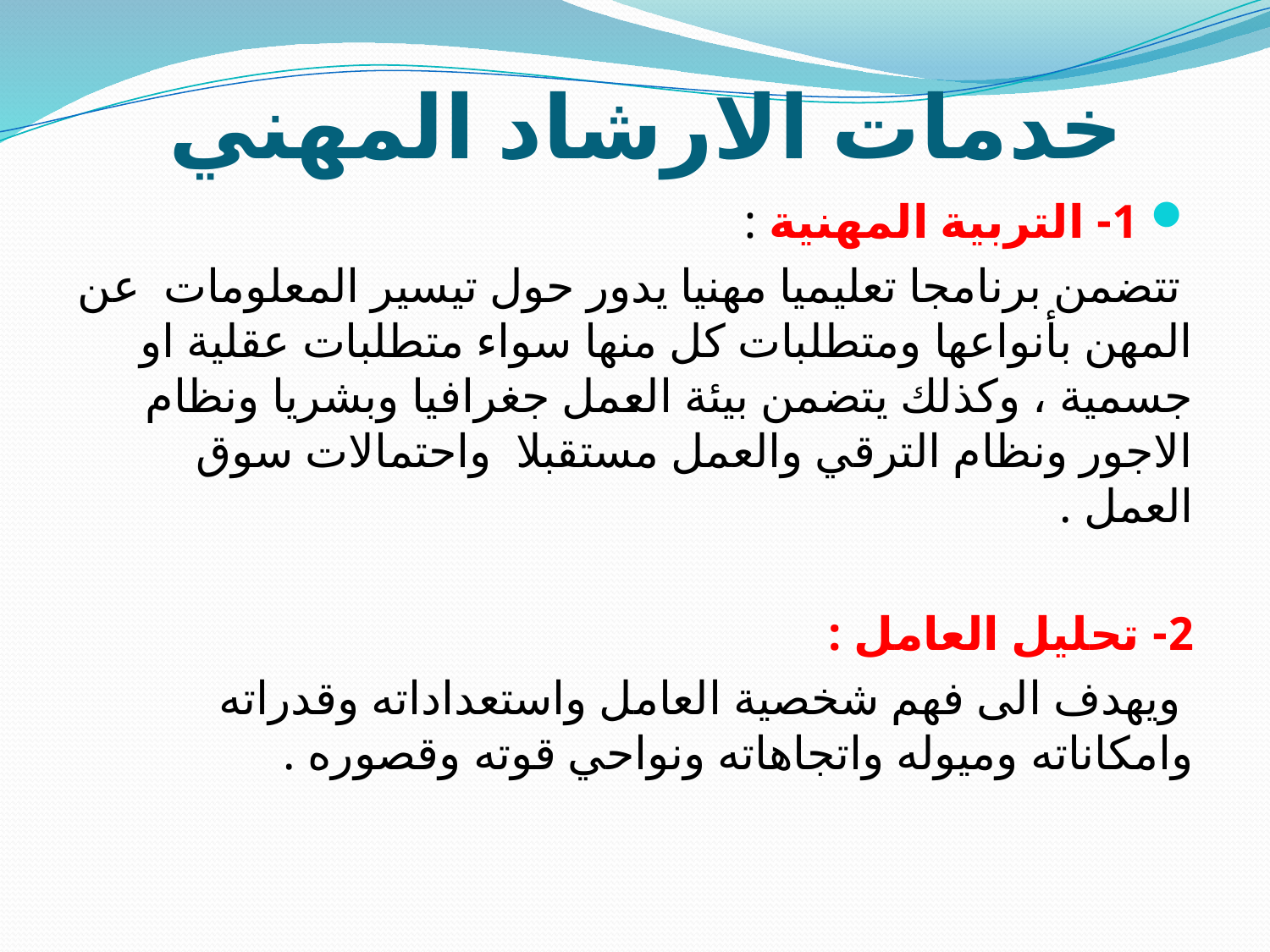

# خدمات الارشاد المهني
 1- التربية المهنية :
 تتضمن برنامجا تعليميا مهنيا يدور حول تيسير المعلومات  عن المهن بأنواعها ومتطلبات كل منها سواء متطلبات عقلية او جسمية ، وكذلك يتضمن بيئة العمل جغرافيا وبشريا ونظام الاجور ونظام الترقي والعمل مستقبلا  واحتمالات سوق العمل .

2- تحليل العامل :
 ويهدف الى فهم شخصية العامل واستعداداته وقدراته وامكاناته وميوله واتجاهاته ونواحي قوته وقصوره .